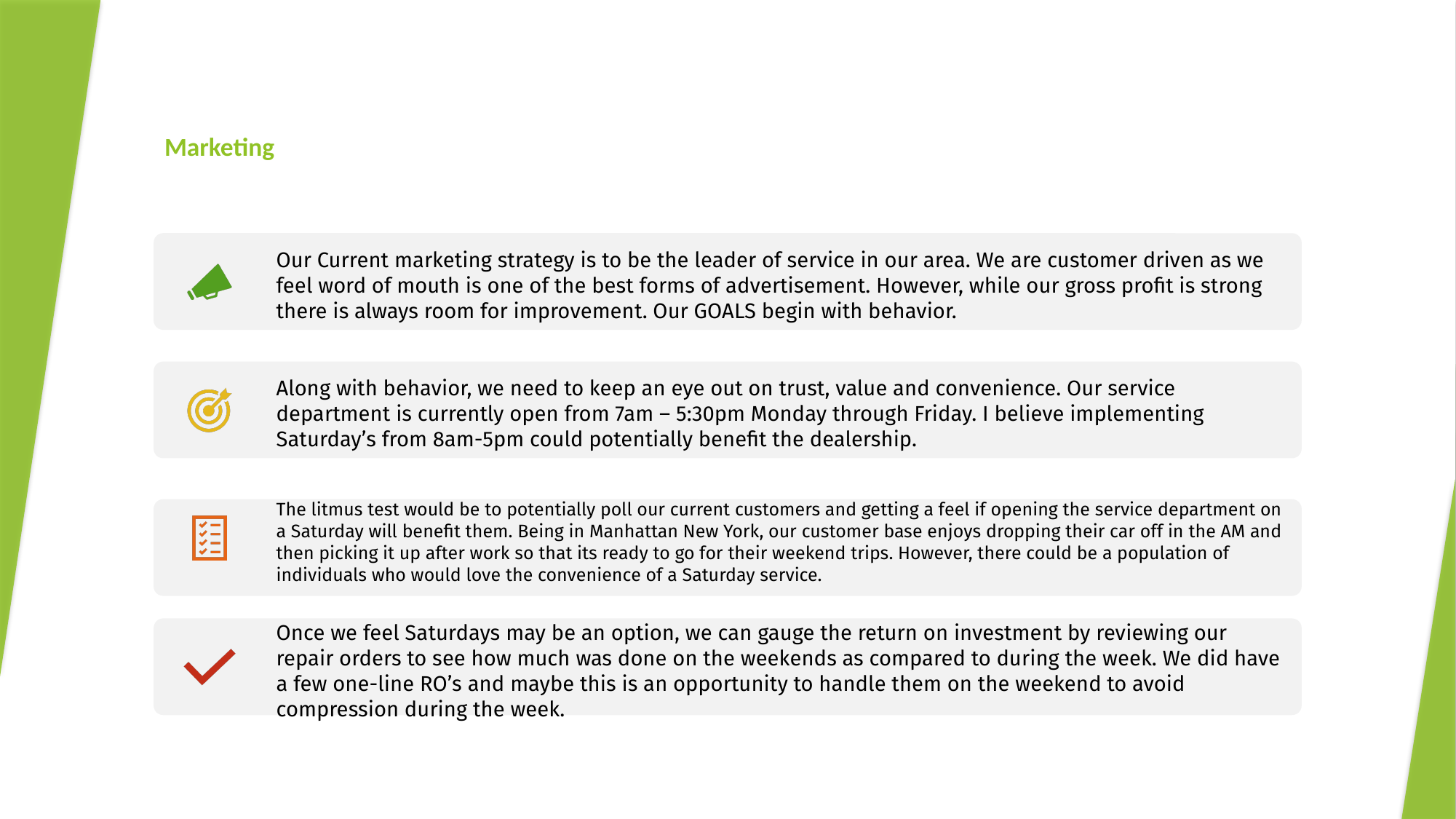

# Marketing
Our Current marketing strategy is to be the leader of service in our area. We are customer driven as we feel word of mouth is one of the best forms of advertisement. However, while our gross profit is strong there is always room for improvement. Our GOALS begin with behavior.
Along with behavior, we need to keep an eye out on trust, value and convenience. Our service department is currently open from 7am – 5:30pm Monday through Friday. I believe implementing Saturday’s from 8am-5pm could potentially benefit the dealership.
The litmus test would be to potentially poll our current customers and getting a feel if opening the service department on a Saturday will benefit them. Being in Manhattan New York, our customer base enjoys dropping their car off in the AM and then picking it up after work so that its ready to go for their weekend trips. However, there could be a population of individuals who would love the convenience of a Saturday service.
Once we feel Saturdays may be an option, we can gauge the return on investment by reviewing our repair orders to see how much was done on the weekends as compared to during the week. We did have a few one-line RO’s and maybe this is an opportunity to handle them on the weekend to avoid compression during the week.